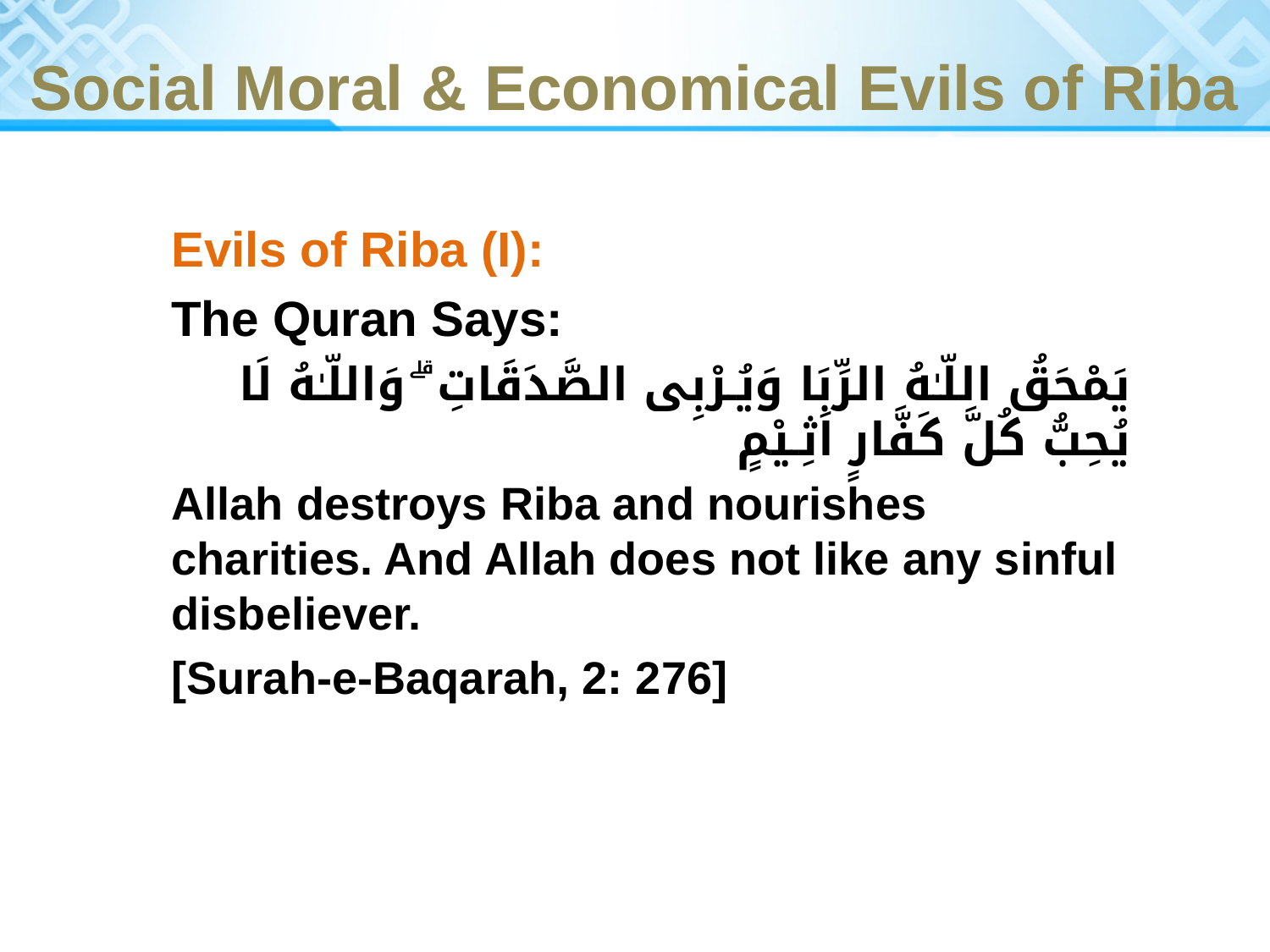

Social Moral & Economical Evils of Riba

Evils of Riba (I):
The Quran Says:
يَمْحَقُ اللّـٰهُ الرِّبَا وَيُـرْبِى الصَّدَقَاتِ ۗ وَاللّـٰهُ لَا يُحِبُّ كُلَّ كَفَّارٍ اَثِـيْمٍ
Allah destroys Riba and nourishes charities. And Allah does not like any sinful disbeliever.
[Surah-e-Baqarah, 2: 276]